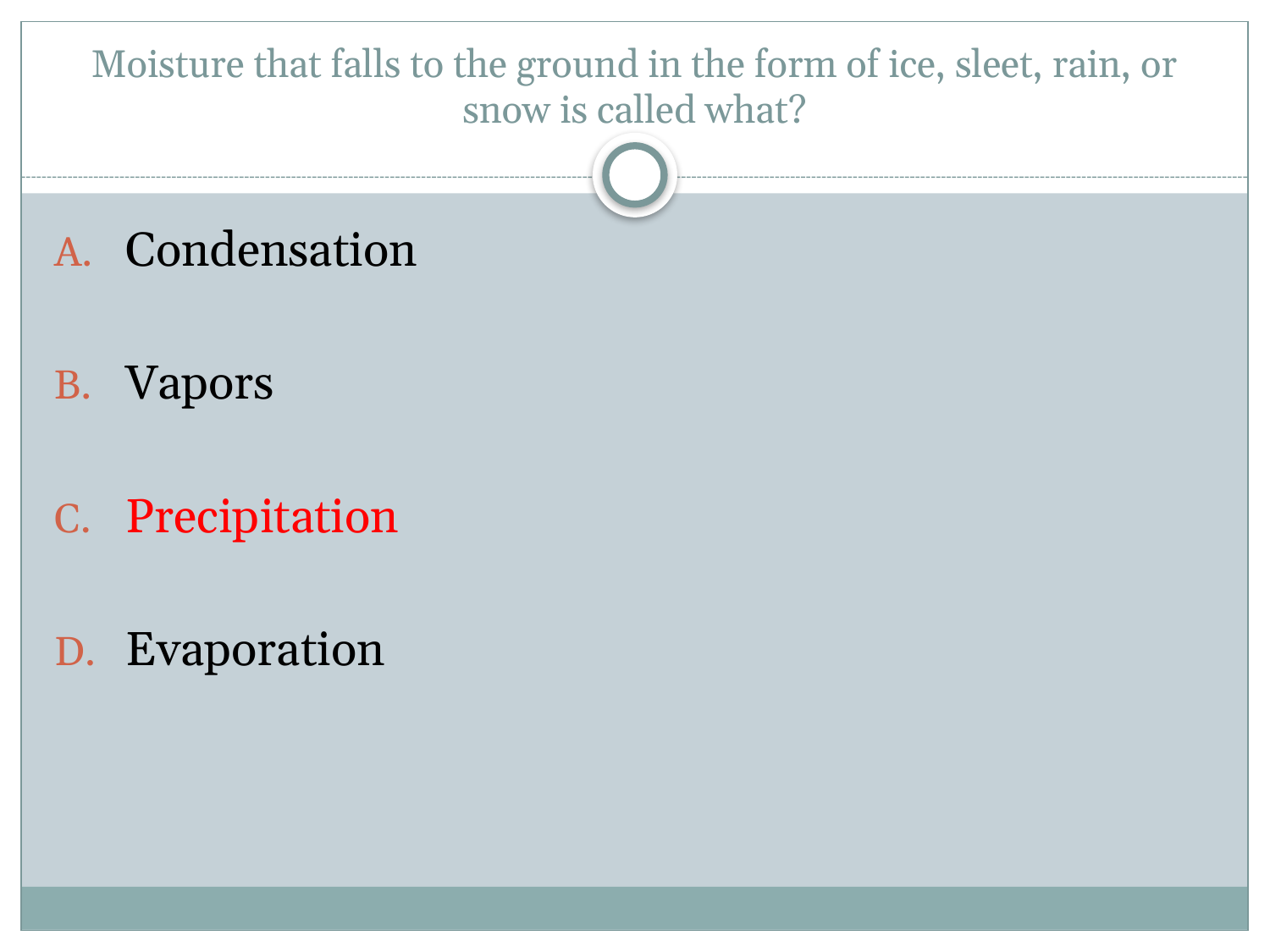

# Moisture that falls to the ground in the form of ice, sleet, rain, or snow is called what?
Condensation

Vapors

Precipitation

Evaporation